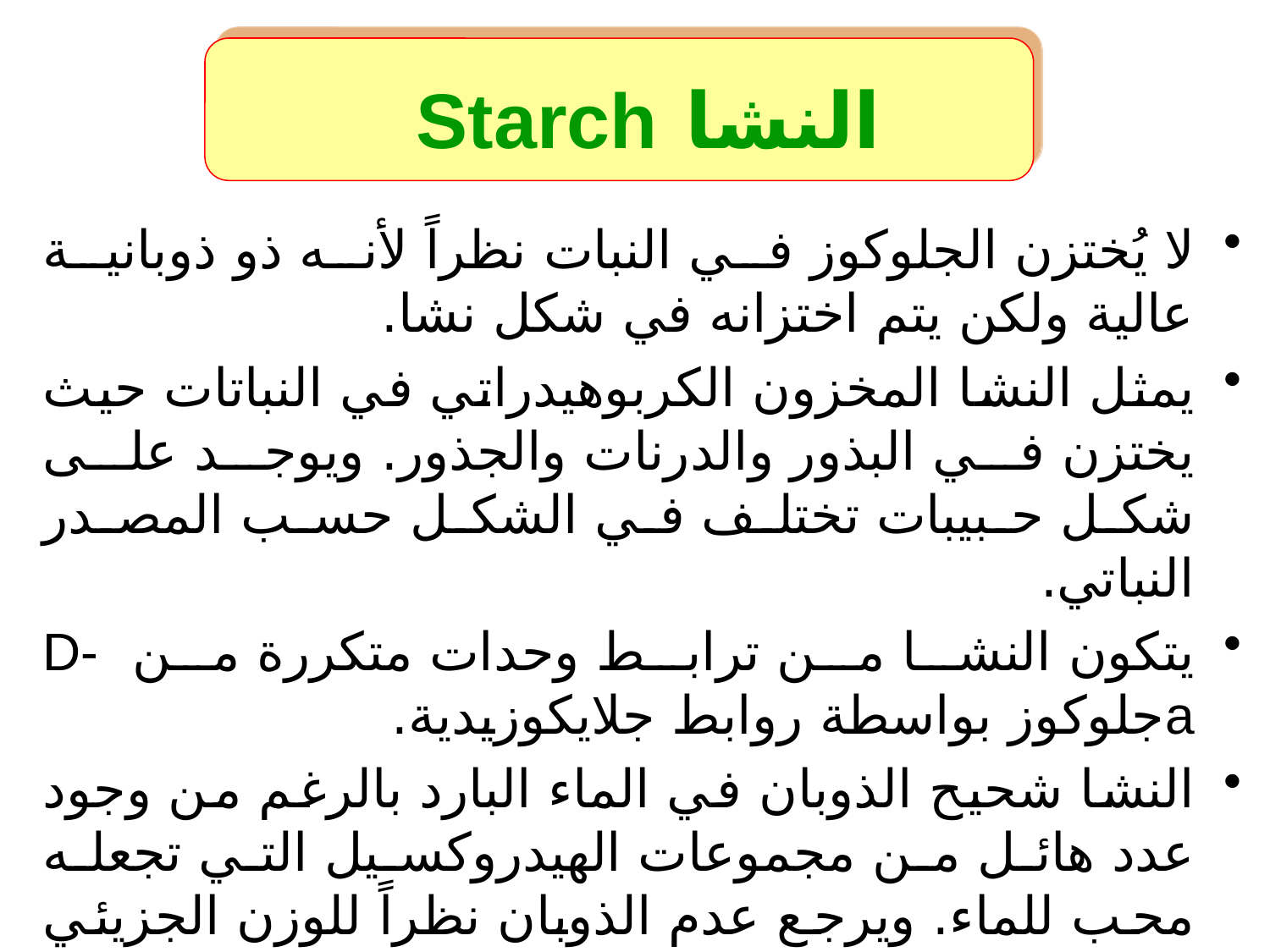

# النشا Starch

لا يُختزن الجلوكوز في النبات نظراً لأنه ذو ذوبانية عالية ولكن يتم اختزانه في شكل نشا.
يمثل النشا المخزون الكربوهيدراتي في النباتات حيث يختزن في البذور والدرنات والجذور. ويوجد على شكل حبيبات تختلف في الشكل حسب المصدر النباتي.
يتكون النشا من ترابط وحدات متكررة من  D-aجلوكوز بواسطة روابط جلايكوزيدية.
النشا شحيح الذوبان في الماء البارد بالرغم من وجود عدد هائل من مجموعات الهيدروكسيل التي تجعله محب للماء. ويرجع عدم الذوبان نظراً للوزن الجزيئي المرتفع الذي يصل إلى 1000 كيلو دالتون.
يعطي النشا محلولاً غروياً عند تسخينه مع الماء ويتحلل إلى شكلين يسميان الأميلوز والأميلوبكتين.